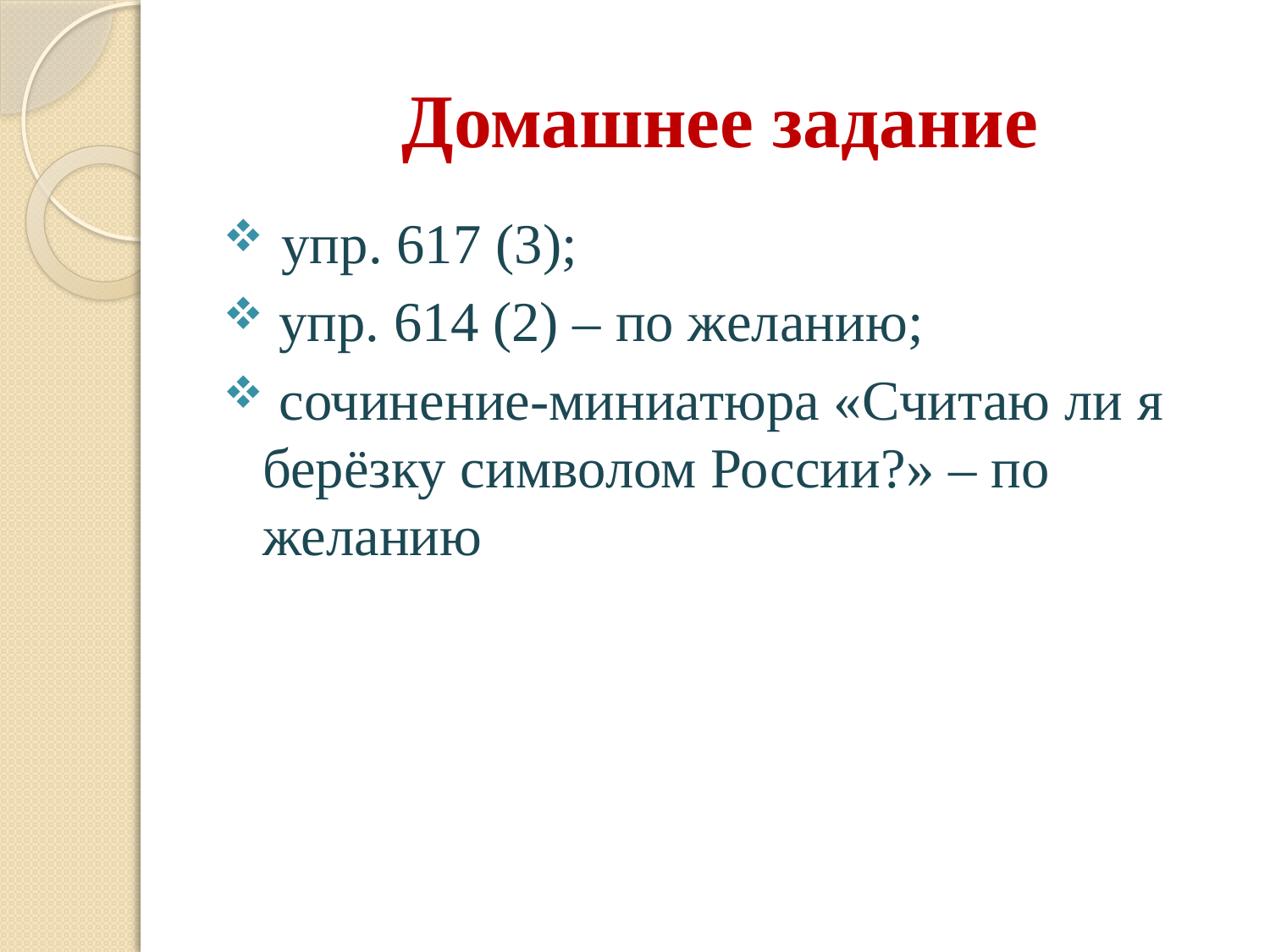

# Домашнее задание
 упр. 617 (3);
 упр. 614 (2) – по желанию;
 сочинение-миниатюра «Считаю ли я берёзку символом России?» – по желанию